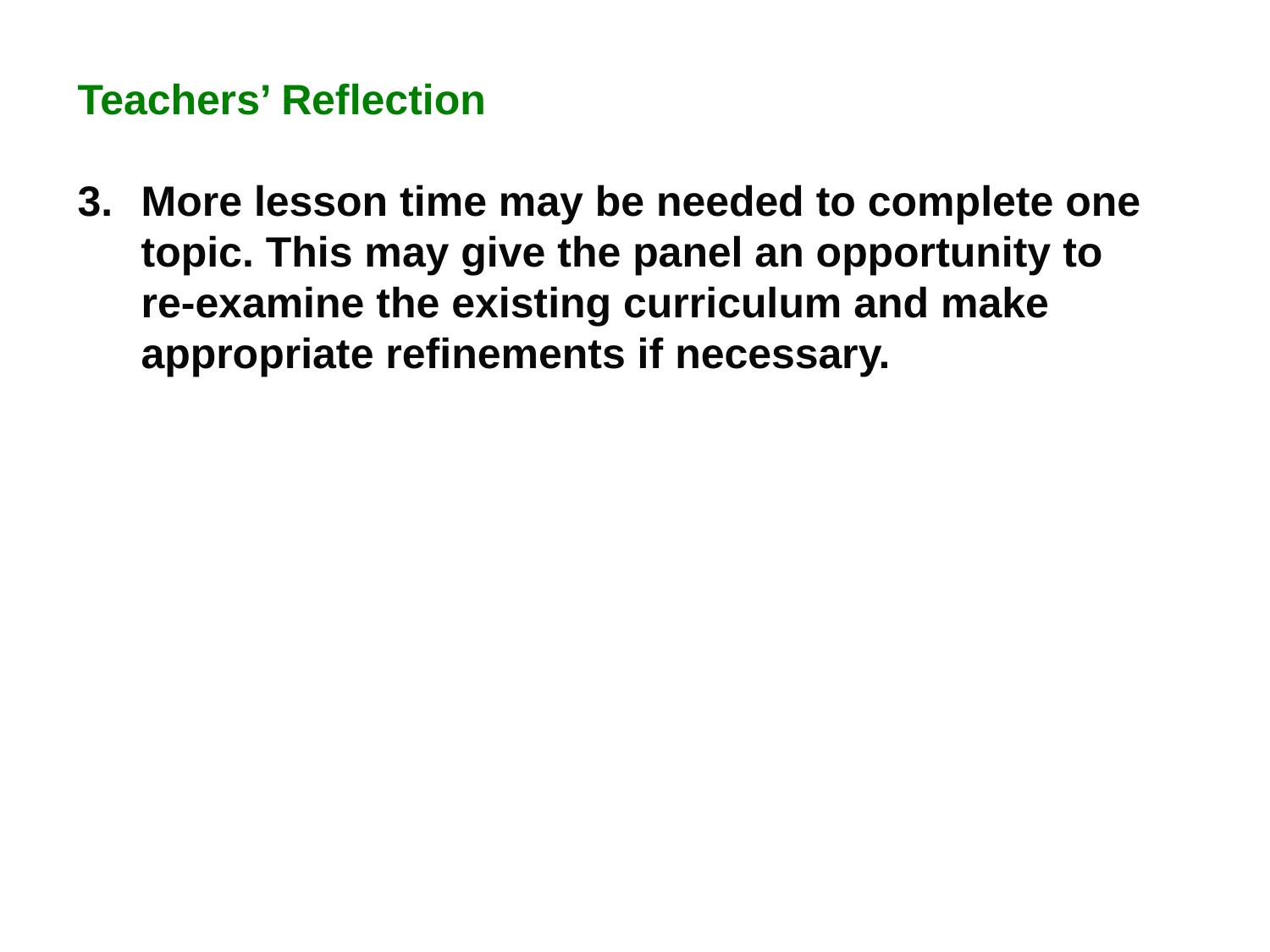

Teachers’ Reflection

More lesson time may be needed to complete one topic. This may give the panel an opportunity to re-examine the existing curriculum and make appropriate refinements if necessary.